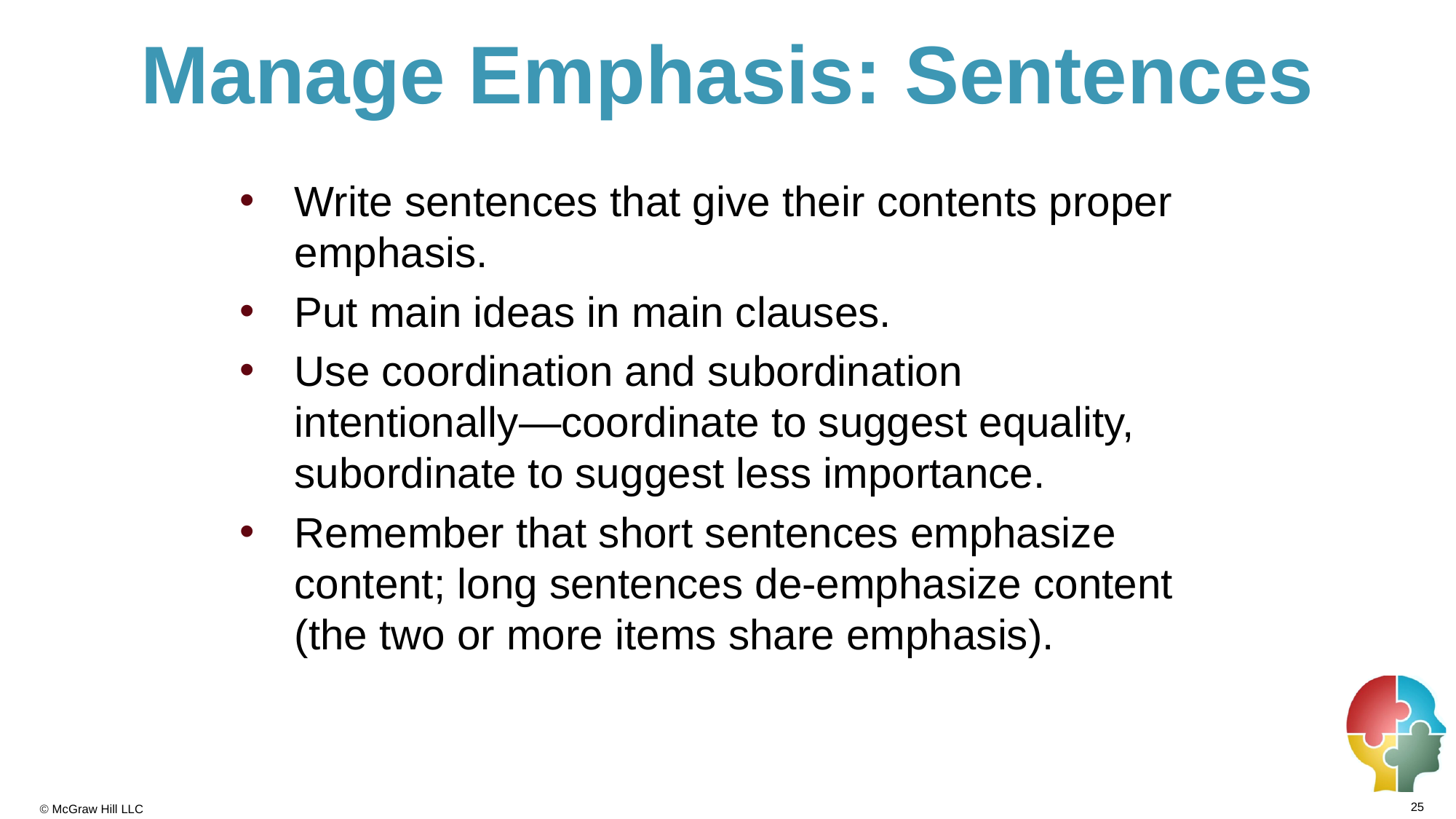

# Manage Emphasis: Sentences
Write sentences that give their contents proper emphasis.
Put main ideas in main clauses.
Use coordination and subordination intentionally—coordinate to suggest equality, subordinate to suggest less importance.
Remember that short sentences emphasize content; long sentences de-emphasize content (the two or more items share emphasis).
25